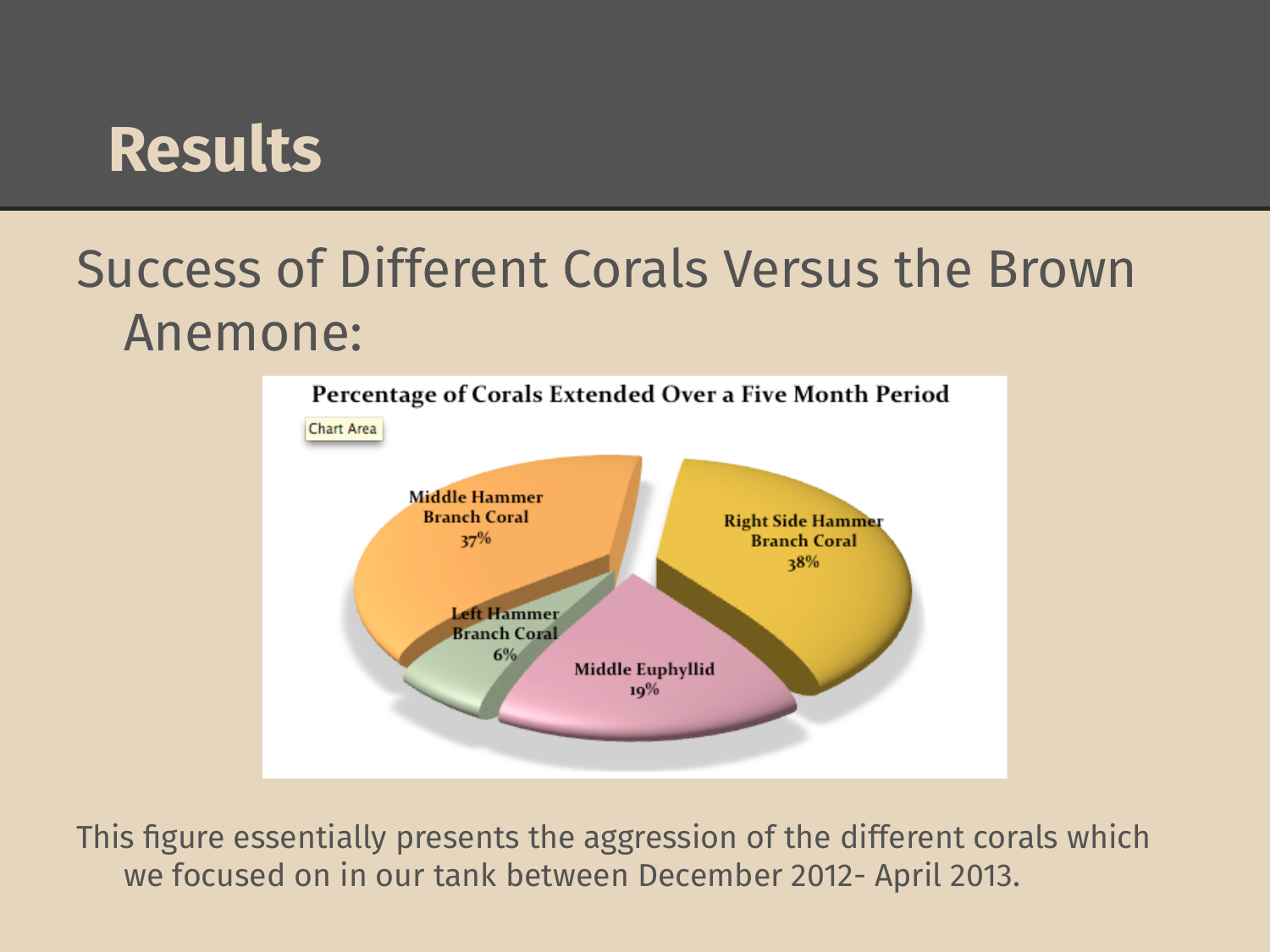

# Results
Success of Different Corals Versus the Brown Anemone:

This figure essentially presents the aggression of the different corals which we focused on in our tank between December 2012- April 2013.